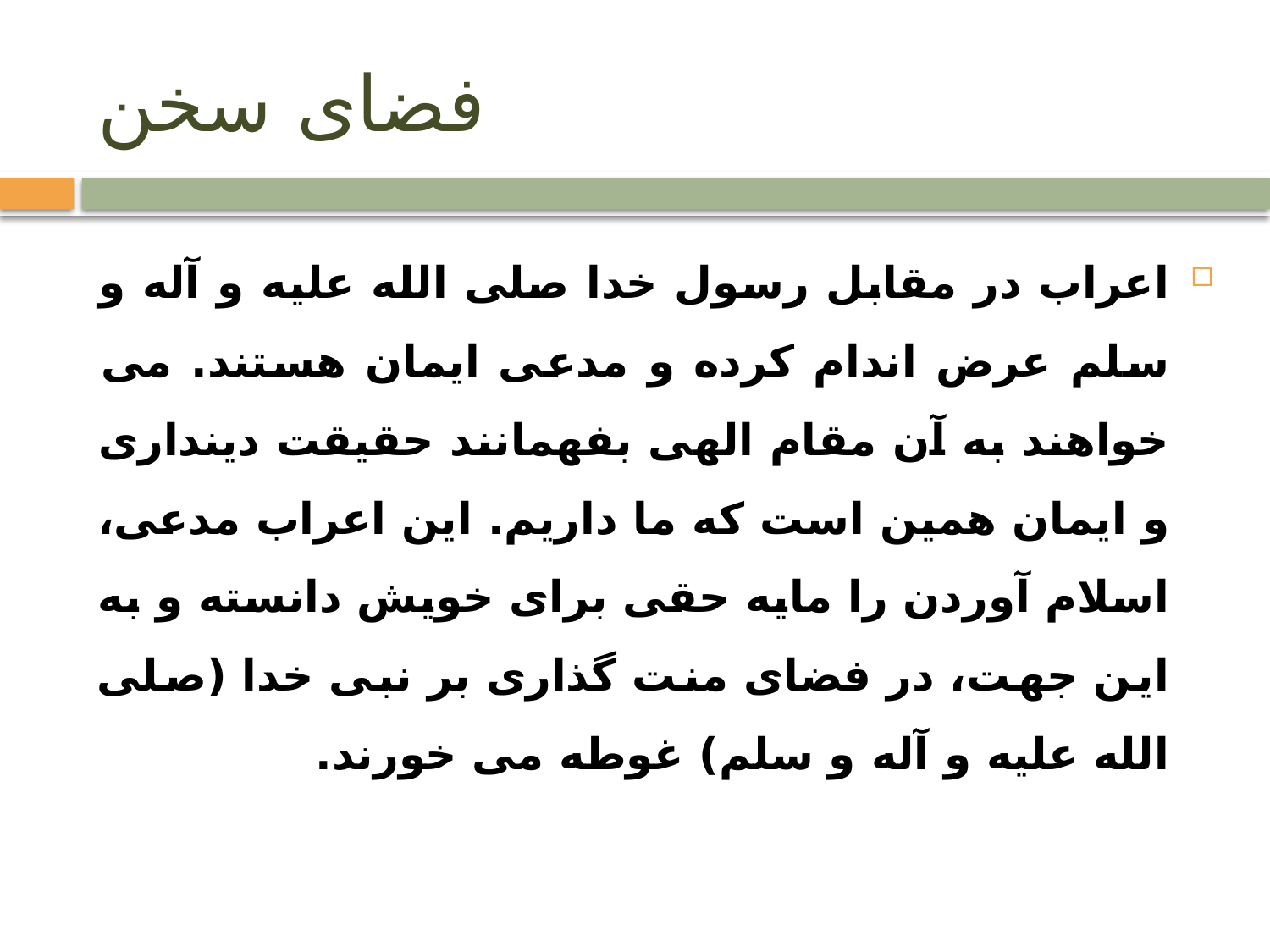

# فضای سخن
اعراب در مقابل رسول خدا صلی الله علیه و آله و سلم عرض اندام کرده و مدعی ایمان هستند. می خواهند به آن مقام الهی بفهمانند حقیقت دینداری و ایمان همین است که ما داریم. این اعراب مدعی، اسلام آوردن را مایه حقی برای خویش دانسته و به این جهت، در فضای منت گذاری بر نبی خدا (صلی الله علیه و آله و سلم) غوطه می خورند.